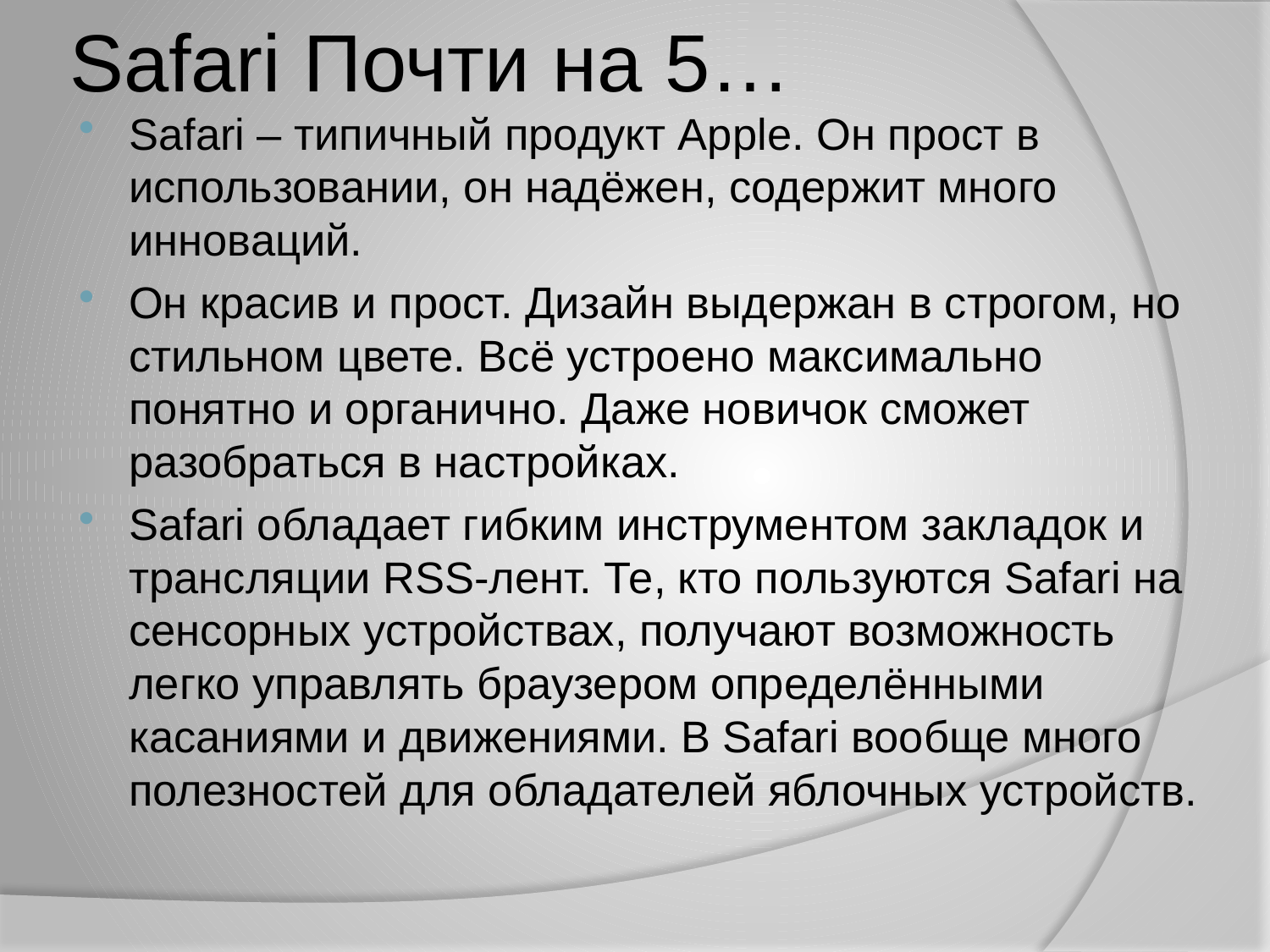

# Safari Почти на 5…
Safari – типичный продукт Apple. Он прост в использовании, он надёжен, содержит много инноваций.
Он красив и прост. Дизайн выдержан в строгом, но стильном цвете. Всё устроено максимально понятно и органично. Даже новичок сможет разобраться в настройках.
Safari обладает гибким инструментом закладок и трансляции RSS-лент. Те, кто пользуются Safari на сенсорных устройствах, получают возможность легко управлять браузером определёнными касаниями и движениями. В Safari вообще много полезностей для обладателей яблочных устройств.